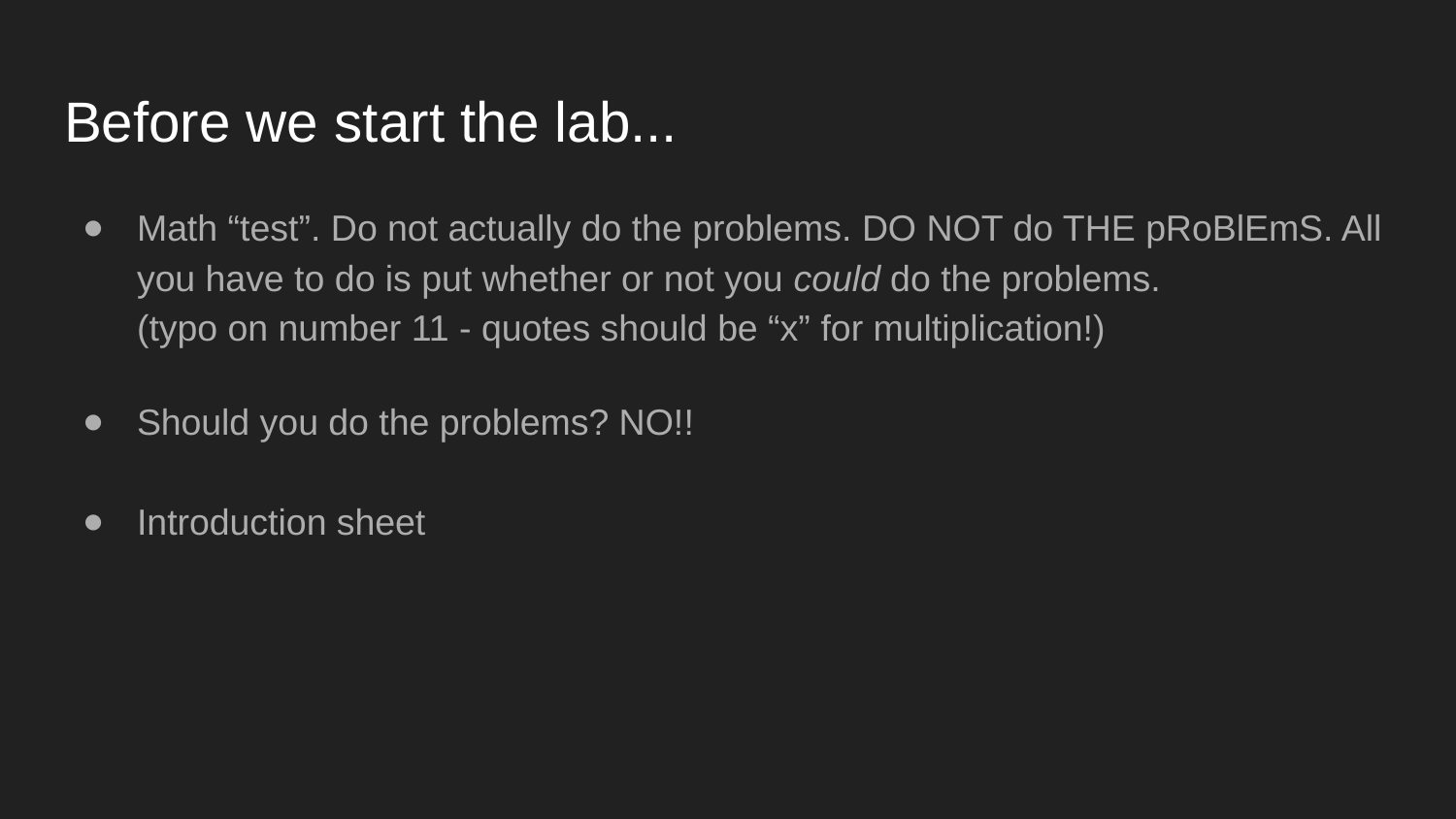

# Before we start the lab...
Math “test”. Do not actually do the problems. DO NOT do THE pRoBlEmS. All you have to do is put whether or not you could do the problems.
(typo on number 11 - quotes should be “x” for multiplication!)
Should you do the problems? NO!!
Introduction sheet